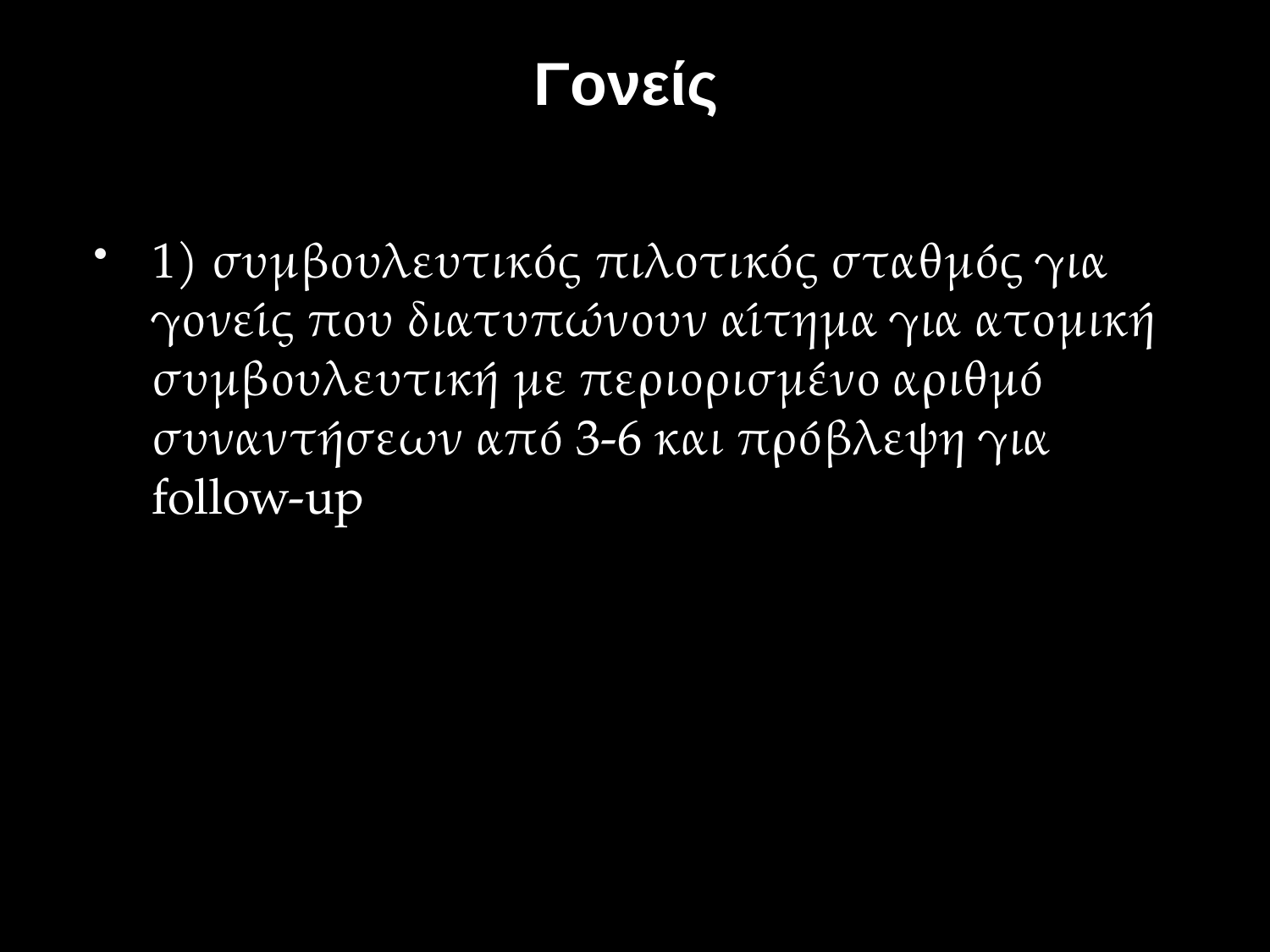

# Γονείς
1) συμβουλευτικός πιλοτικός σταθμός για γονείς που διατυπώνουν αίτημα για ατομική συμβουλευτική με περιορισμένο αριθμό συναντήσεων από 3-6 και πρόβλεψη για follow-up